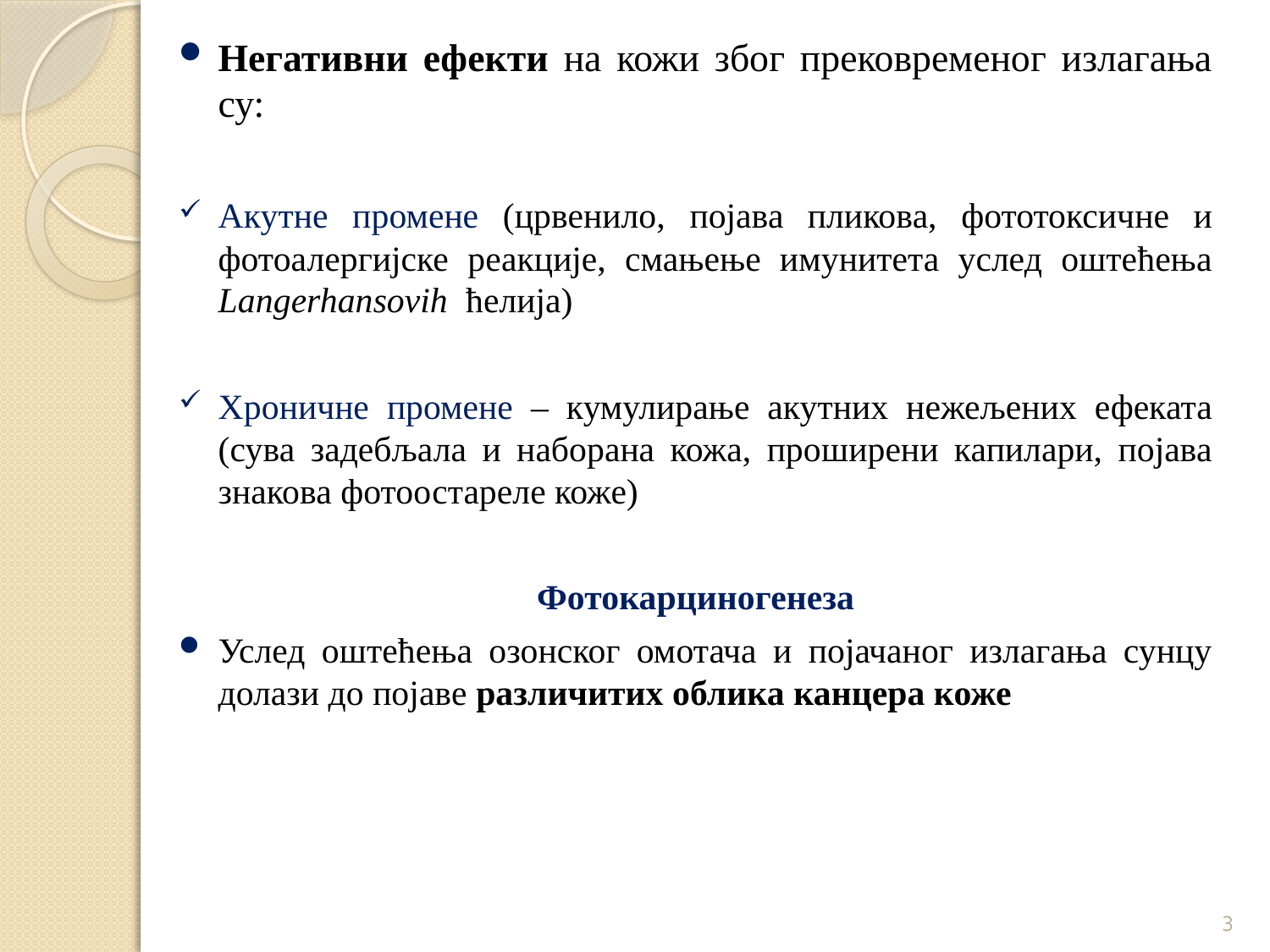

Негативни ефекти на кожи због прековременог излагања су:

Акутне промене (црвенило, појава пликова, фототоксичне и фотоалергијске реакције, смањење имунитета услед оштећења Langerhansovih  ћелија)

Хроничне промене – кумулирање акутних нежељених ефеката (сува задебљала и наборана кожа, проширени капилари, појава знакова фотоостареле коже)

Фотокарциногенеза
Услед оштећења озонског омотача и појачаног излагања сунцу долази до појаве различитих облика канцера коже

3